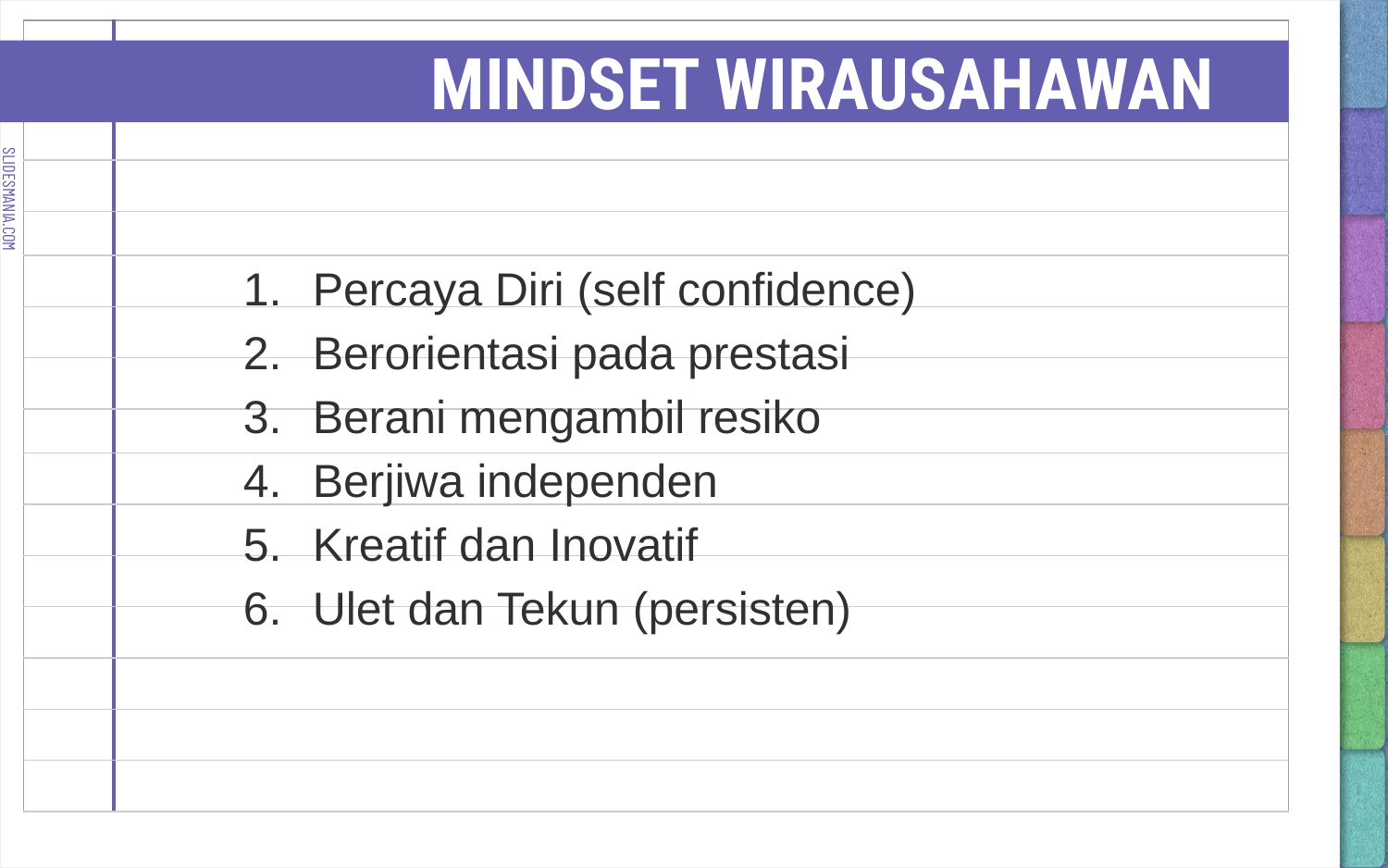

# MINDSET WIRAUSAHAWAN
Percaya Diri (self confidence)
Berorientasi pada prestasi
Berani mengambil resiko
Berjiwa independen
Kreatif dan Inovatif
Ulet dan Tekun (persisten)